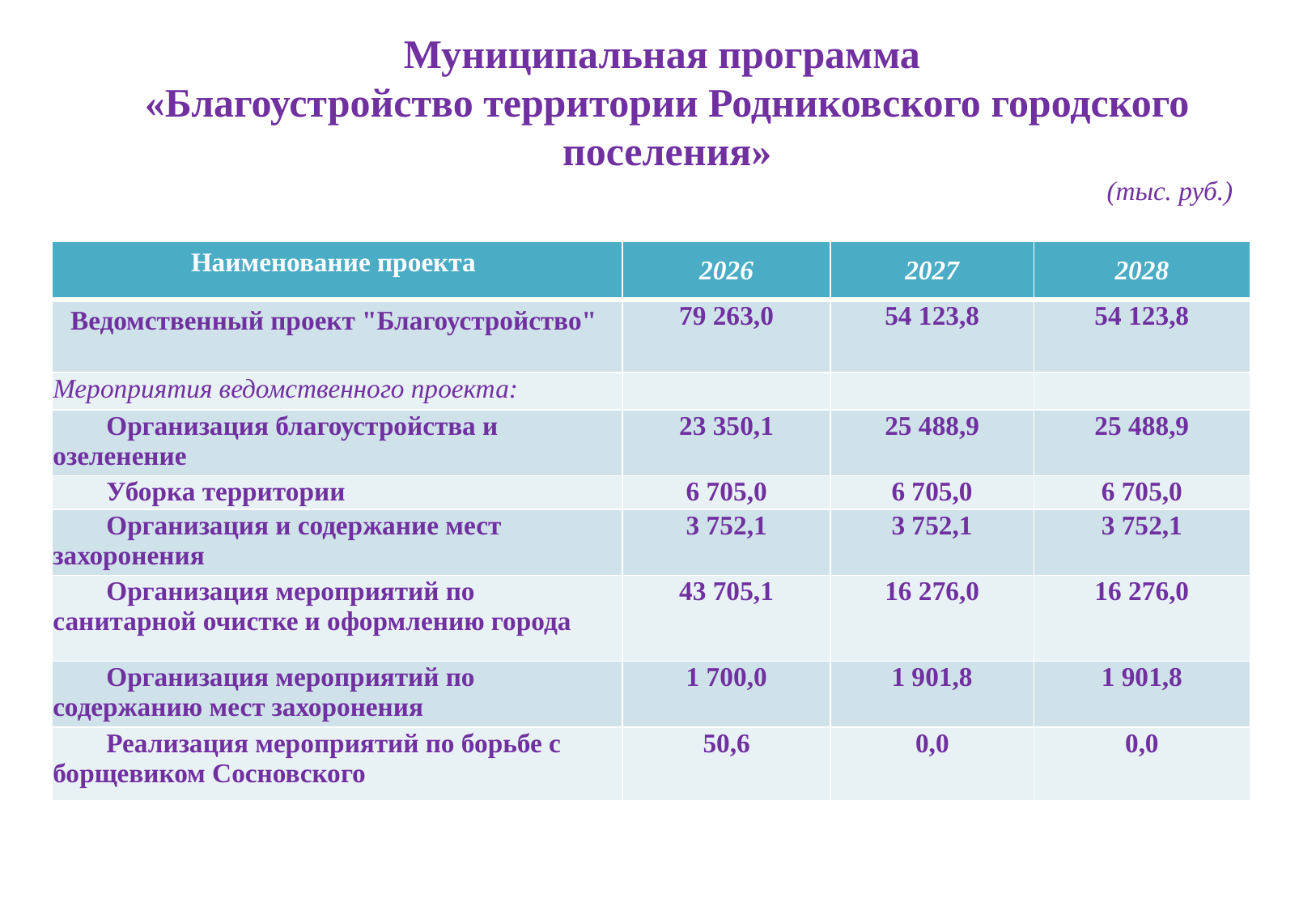

Муниципальная программа
«Благоустройство территории Родниковского городского поселения»
(тыс. руб.)

| Наименование проекта | 2026 | 2027 | 2028 |
| --- | --- | --- | --- |
| Ведомственный проект "Благоустройство" | 79 263,0 | 54 123,8 | 54 123,8 |
| Мероприятия ведомственного проекта: |  |  |  |
| Организация благоустройства и озеленение | 23 350,1 | 25 488,9 | 25 488,9 |
| Уборка территории | 6 705,0 | 6 705,0 | 6 705,0 |
| Организация и содержание мест захоронения | 3 752,1 | 3 752,1 | 3 752,1 |
| Организация мероприятий по санитарной очистке и оформлению города | 43 705,1 | 16 276,0 | 16 276,0 |
| Организация мероприятий по содержанию мест захоронения | 1 700,0 | 1 901,8 | 1 901,8 |
| Реализация мероприятий по борьбе с борщевиком Сосновского | 50,6 | 0,0 | 0,0 |